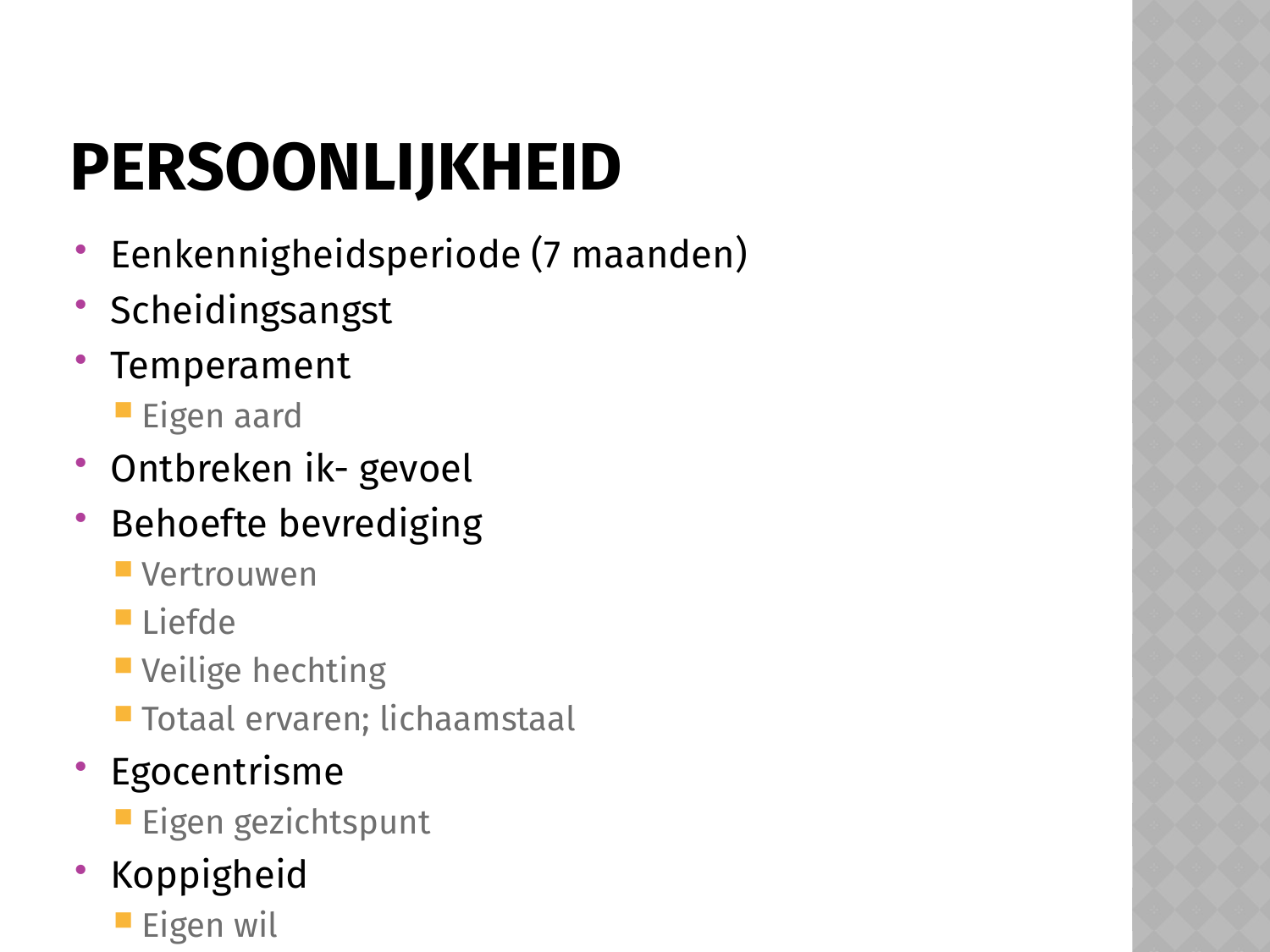

# persoonlijkheid
Eenkennigheidsperiode (7 maanden)
Scheidingsangst
Temperament
Eigen aard
Ontbreken ik- gevoel
Behoefte bevrediging
Vertrouwen
Liefde
Veilige hechting
Totaal ervaren; lichaamstaal
Egocentrisme
Eigen gezichtspunt
Koppigheid
Eigen wil